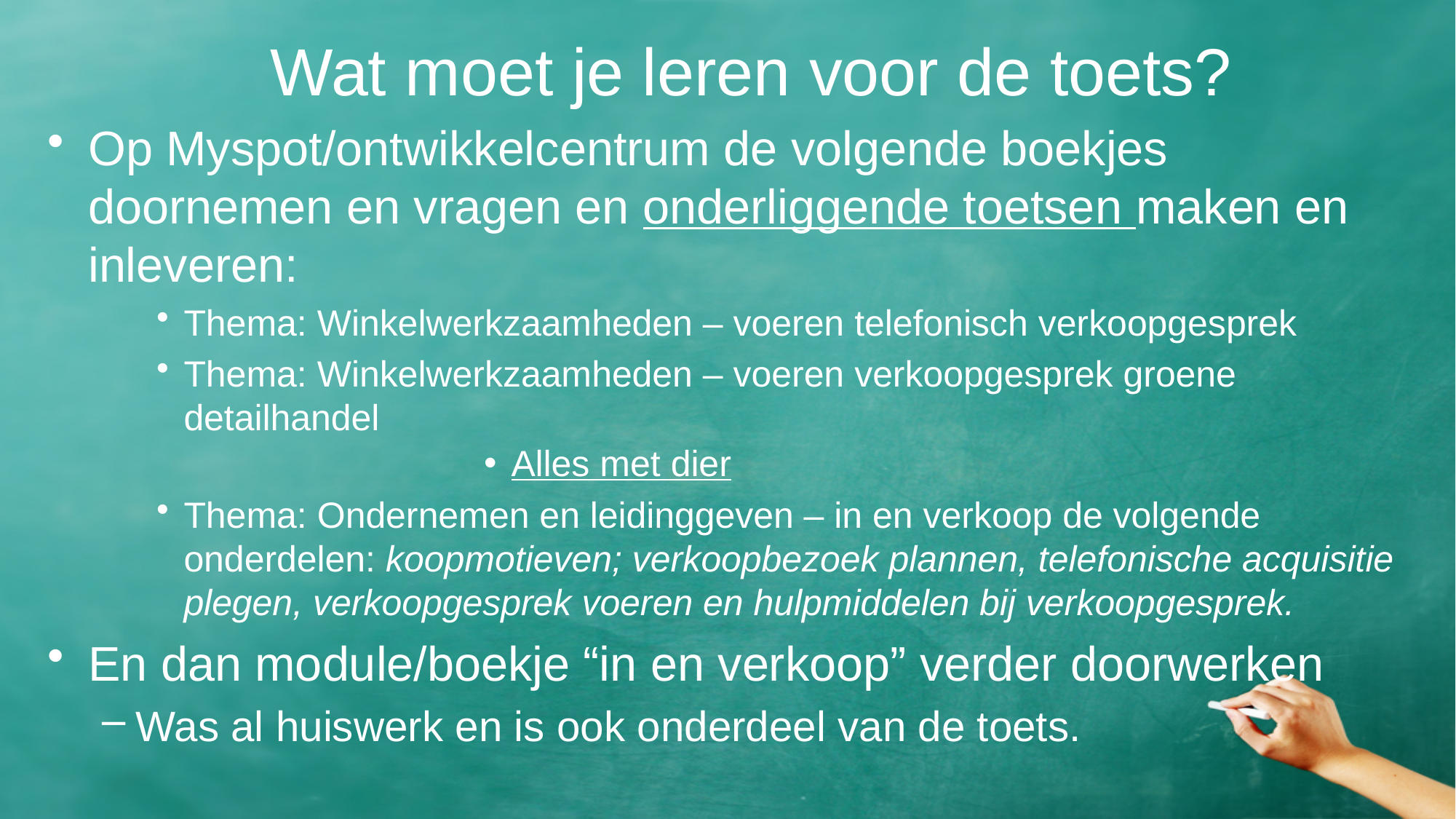

# Wat moet je leren voor de toets?
Op Myspot/ontwikkelcentrum de volgende boekjes doornemen en vragen en onderliggende toetsen maken en inleveren:
Thema: Winkelwerkzaamheden – voeren telefonisch verkoopgesprek
Thema: Winkelwerkzaamheden – voeren verkoopgesprek groene detailhandel
Alles met dier
Thema: Ondernemen en leidinggeven – in en verkoop de volgende onderdelen: koopmotieven; verkoopbezoek plannen, telefonische acquisitie plegen, verkoopgesprek voeren en hulpmiddelen bij verkoopgesprek.
En dan module/boekje “in en verkoop” verder doorwerken
Was al huiswerk en is ook onderdeel van de toets.